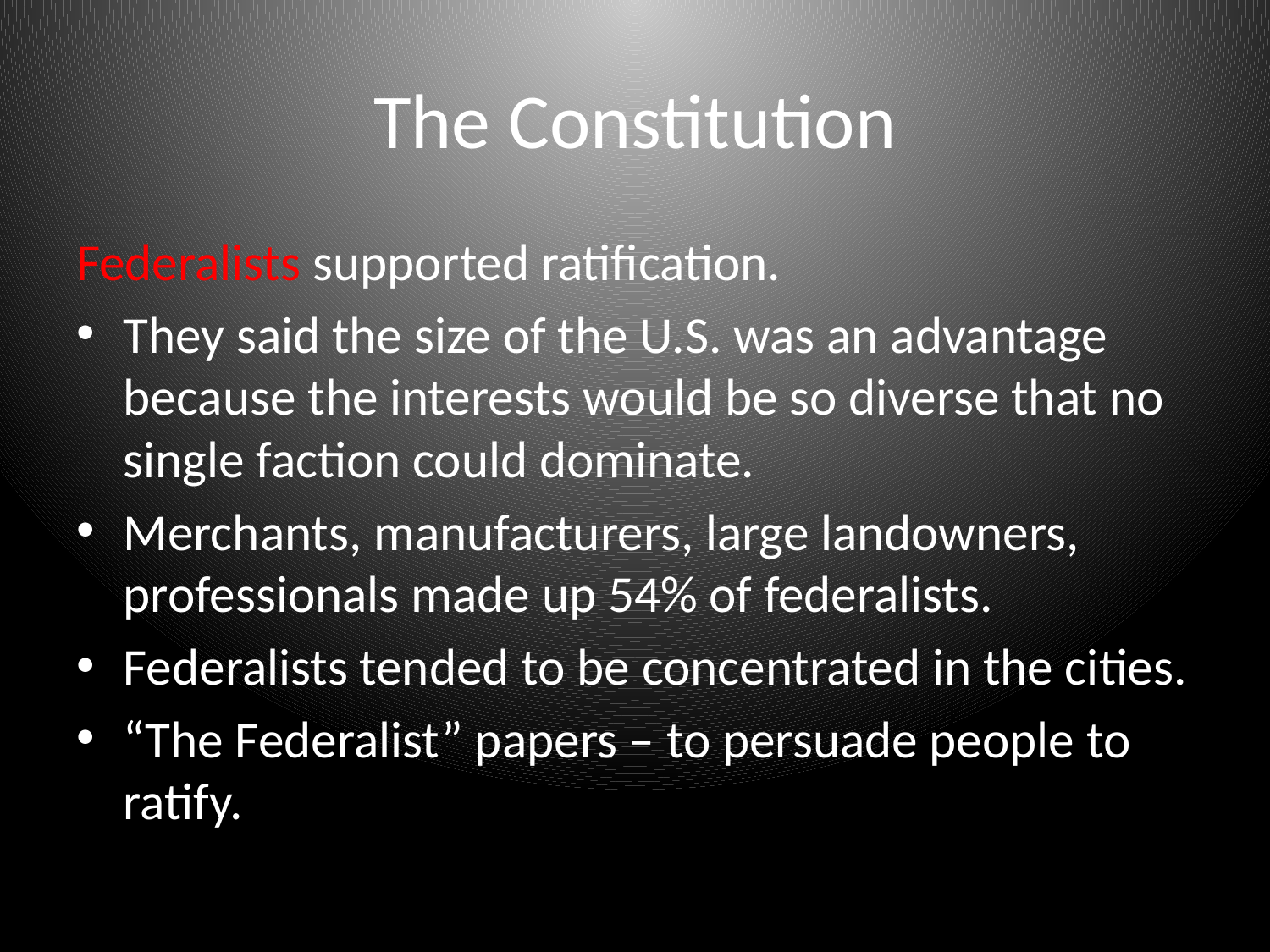

# The Constitution
Federalists supported ratification.
They said the size of the U.S. was an advantage because the interests would be so diverse that no single faction could dominate.
Merchants, manufacturers, large landowners, professionals made up 54% of federalists.
Federalists tended to be concentrated in the cities.
“The Federalist” papers – to persuade people to ratify.